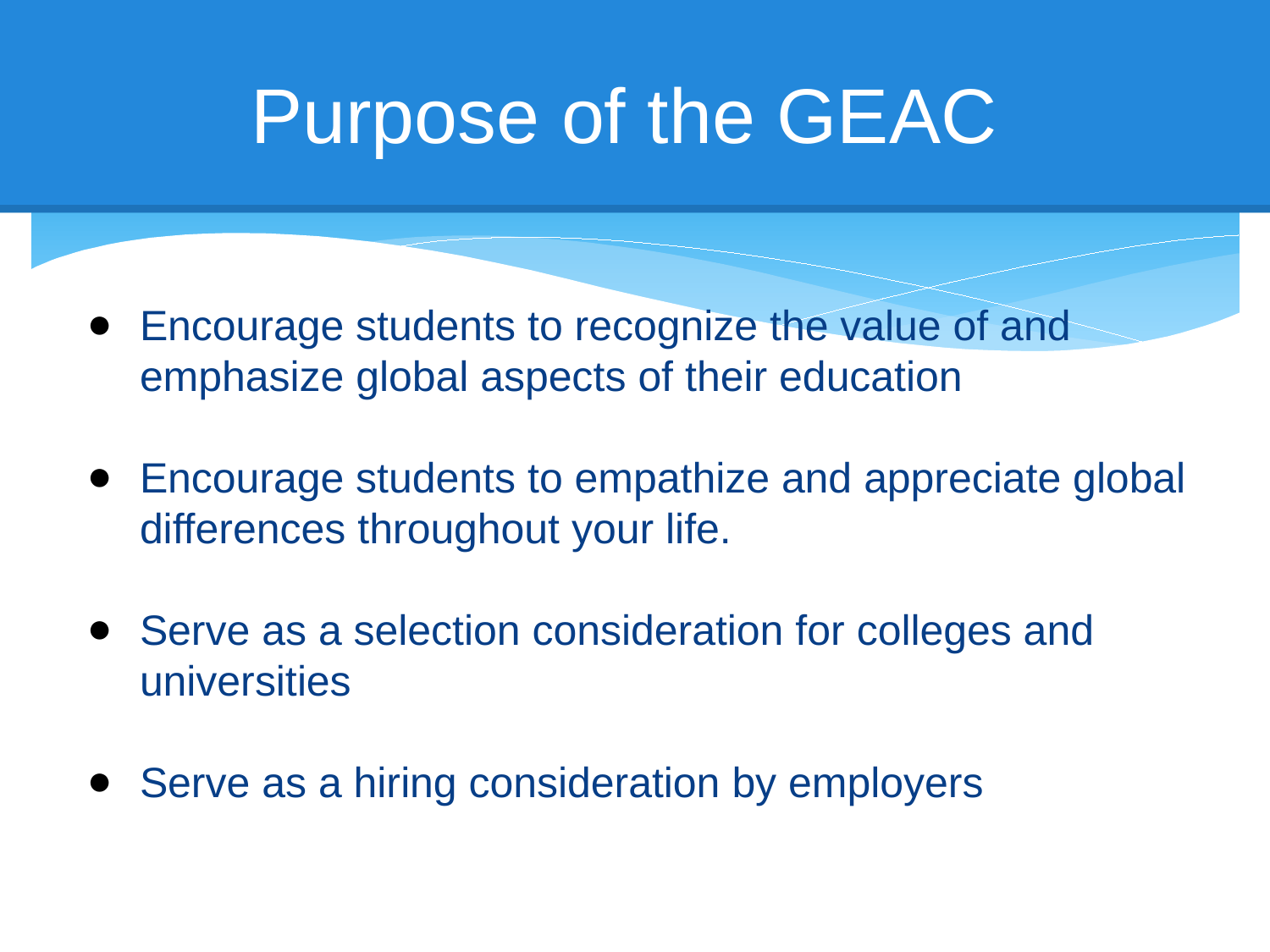

# Purpose of the GEAC
Encourage students to recognize the value of and emphasize global aspects of their education

Encourage students to empathize and appreciate global differences throughout your life.

Serve as a selection consideration for colleges and universities

Serve as a hiring consideration by employers